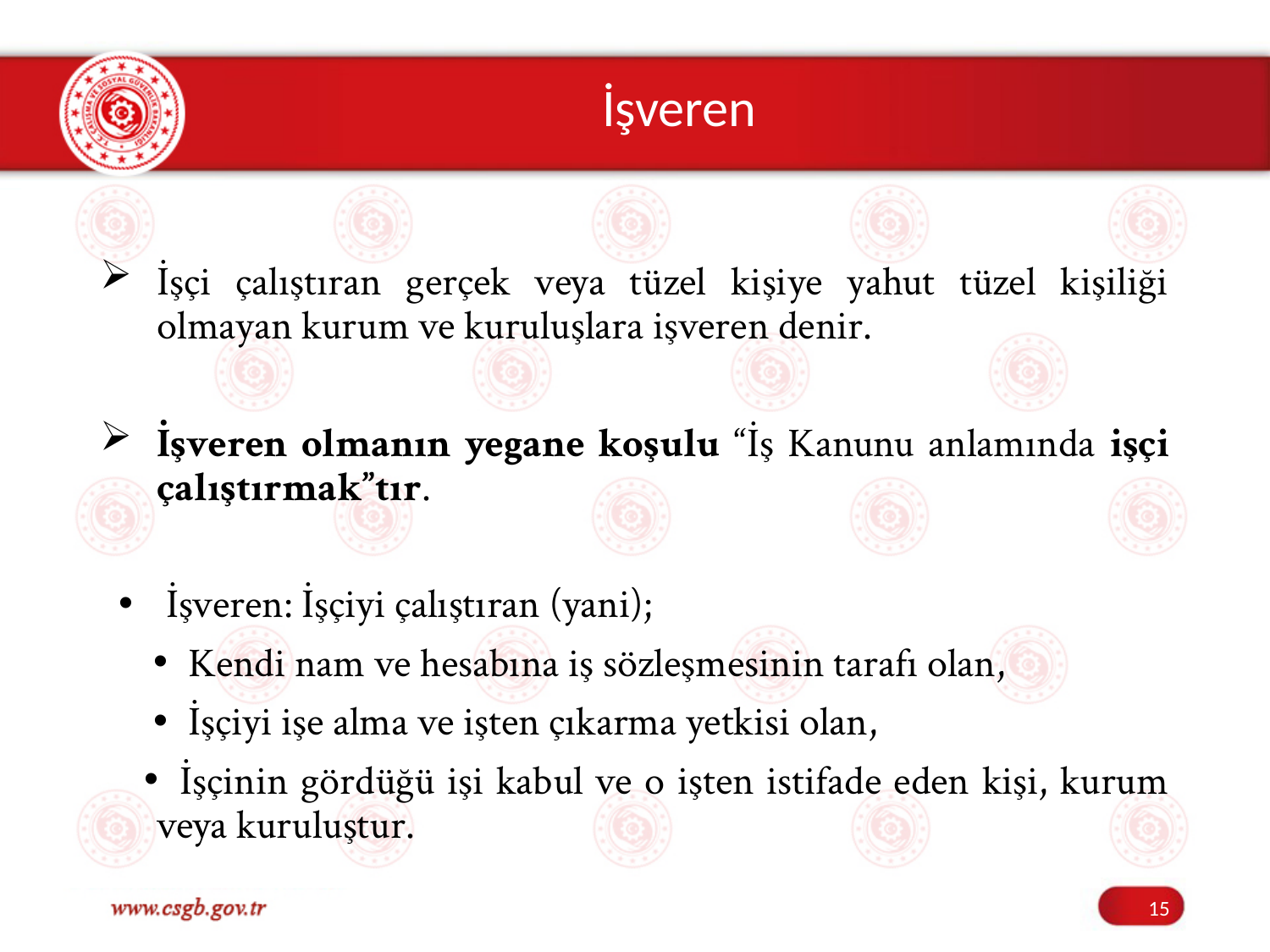

# İşveren
İşçi çalıştıran gerçek veya tüzel kişiye yahut tüzel kişiliği olmayan kurum ve kuruluşlara işveren denir.

İşveren olmanın yegane koşulu “İş Kanunu anlamında işçi çalıştırmak”tır.

 İşveren: İşçiyi çalıştıran (yani);
 Kendi nam ve hesabına iş sözleşmesinin tarafı olan,
 İşçiyi işe alma ve işten çıkarma yetkisi olan,
 İşçinin gördüğü işi kabul ve o işten istifade eden kişi, kurum veya kuruluştur.

15